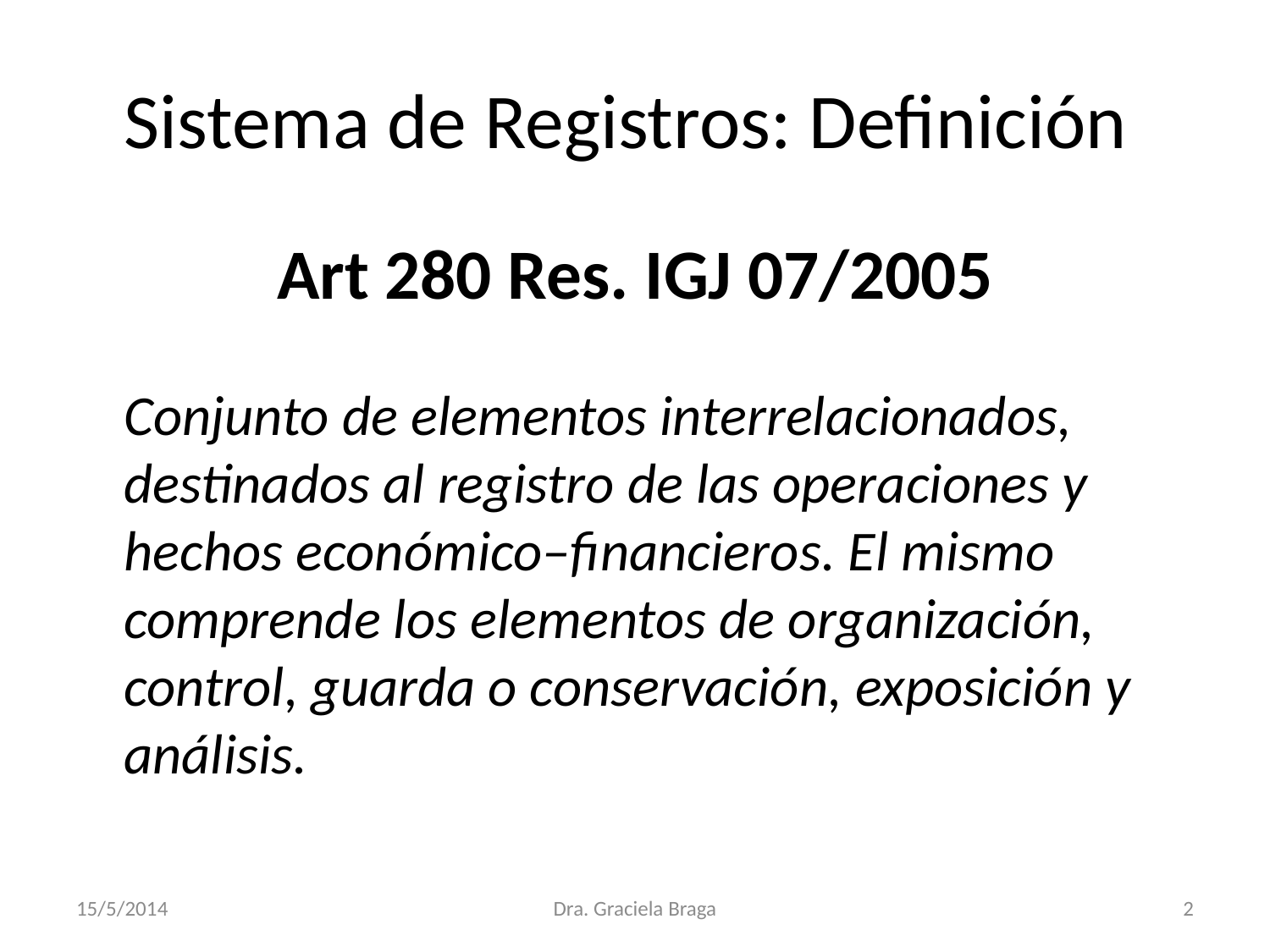

# Sistema de Registros: Definición
Art 280 Res. IGJ 07/2005

	Conjunto de elementos interrelacionados, destinados al registro de las operaciones y hechos económico–financieros. El mismo comprende los elementos de organización, control, guarda o conservación, exposición y análisis.
15/5/2014
Dra. Graciela Braga
2